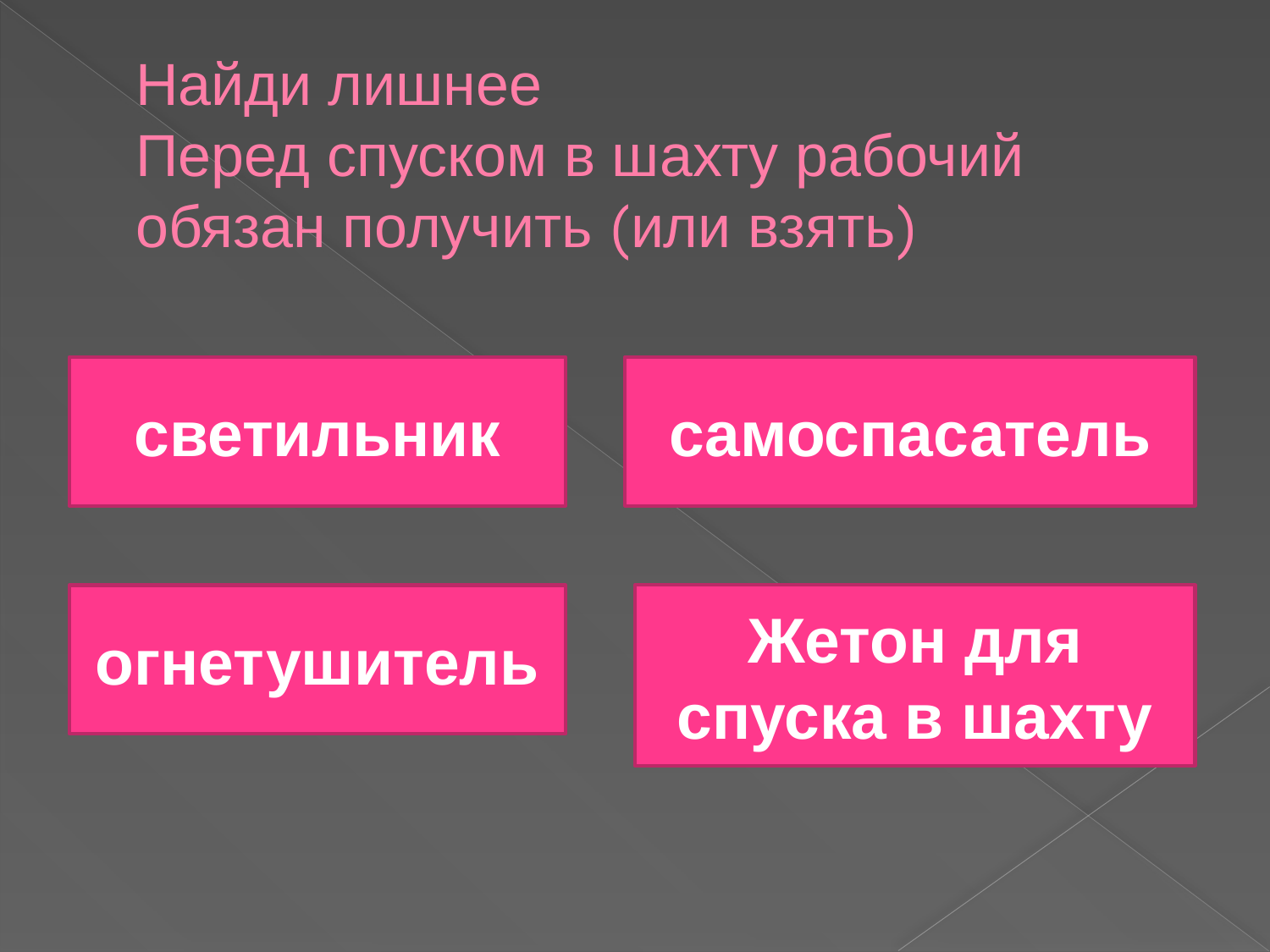

# Найди лишнее Перед спуском в шахту рабочий обязан получить (или взять)
светильник
самоспасатель
огнетушитель
Жетон для спуска в шахту